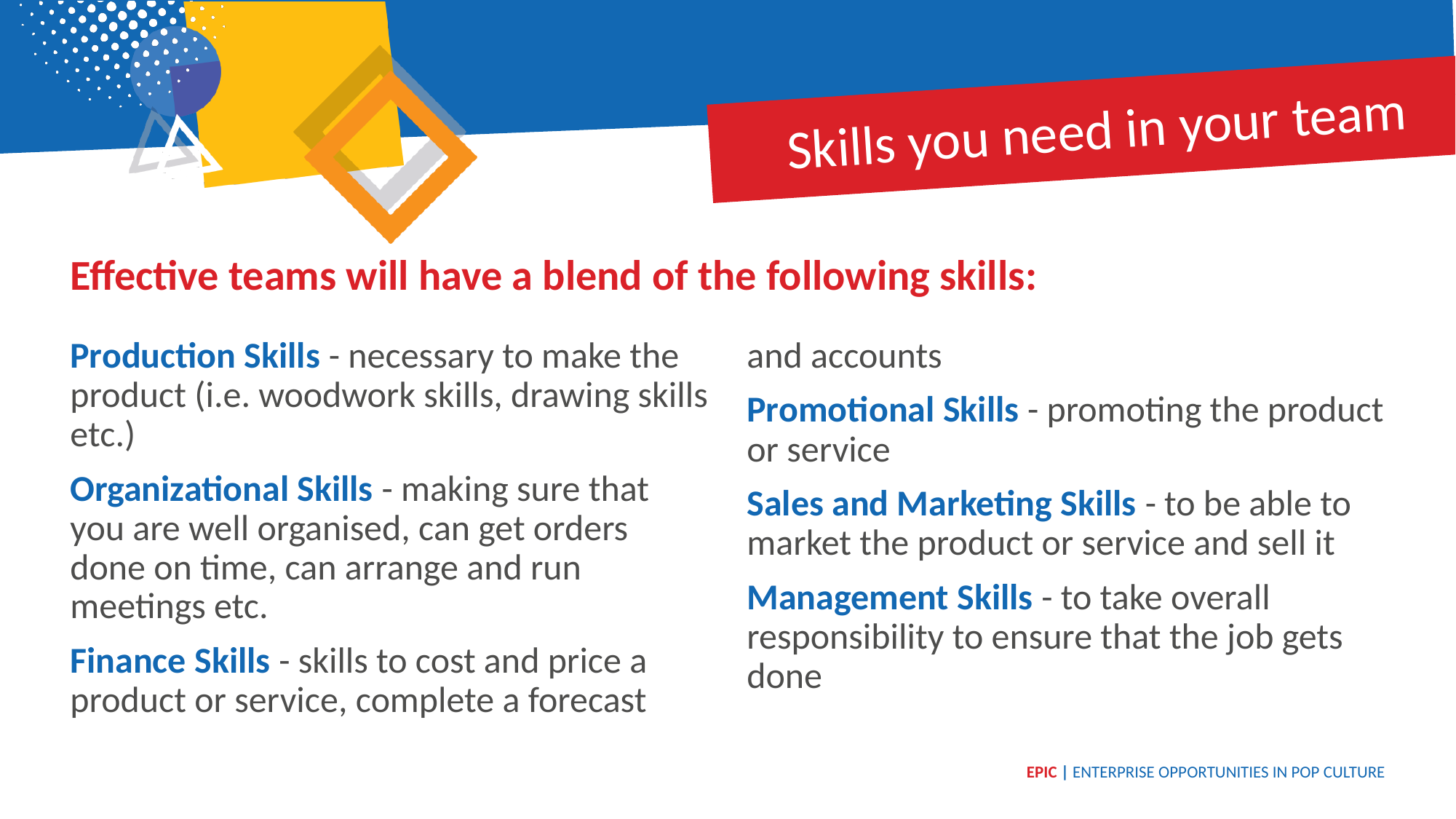

Skills you need in your team
Effective teams will have a blend of the following skills:
Production Skills - necessary to make the product (i.e. woodwork skills, drawing skills etc.)
Organizational Skills - making sure that you are well organised, can get orders done on time, can arrange and run meetings etc.
Finance Skills - skills to cost and price a product or service, complete a forecast and accounts
Promotional Skills - promoting the product or service
Sales and Marketing Skills - to be able to market the product or service and sell it
Management Skills - to take overall responsibility to ensure that the job gets done